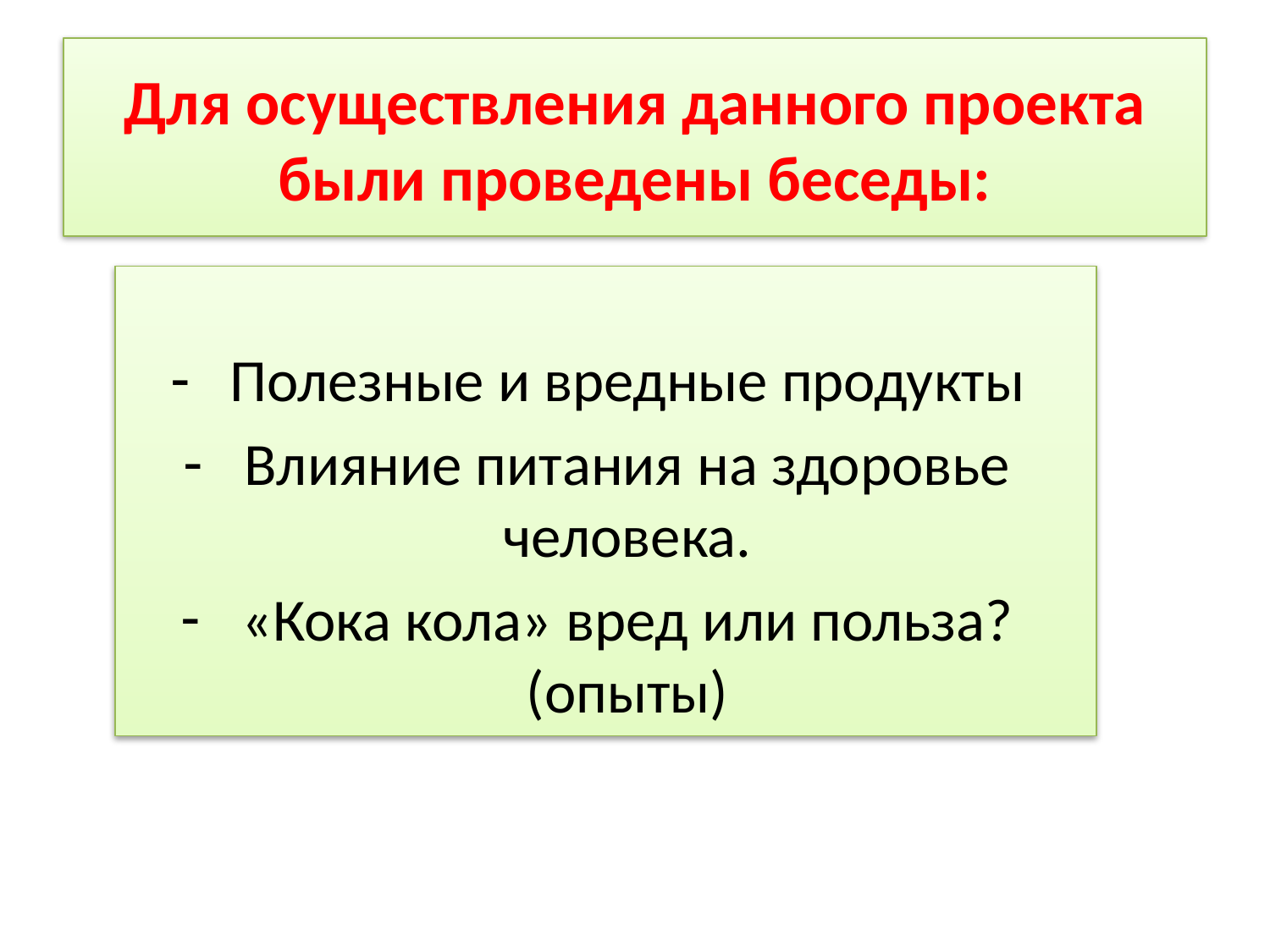

# Для осуществления данного проекта были проведены беседы:

Полезные и вредные продукты
Влияние питания на здоровье человека.
«Кока кола» вред или польза?(опыты)